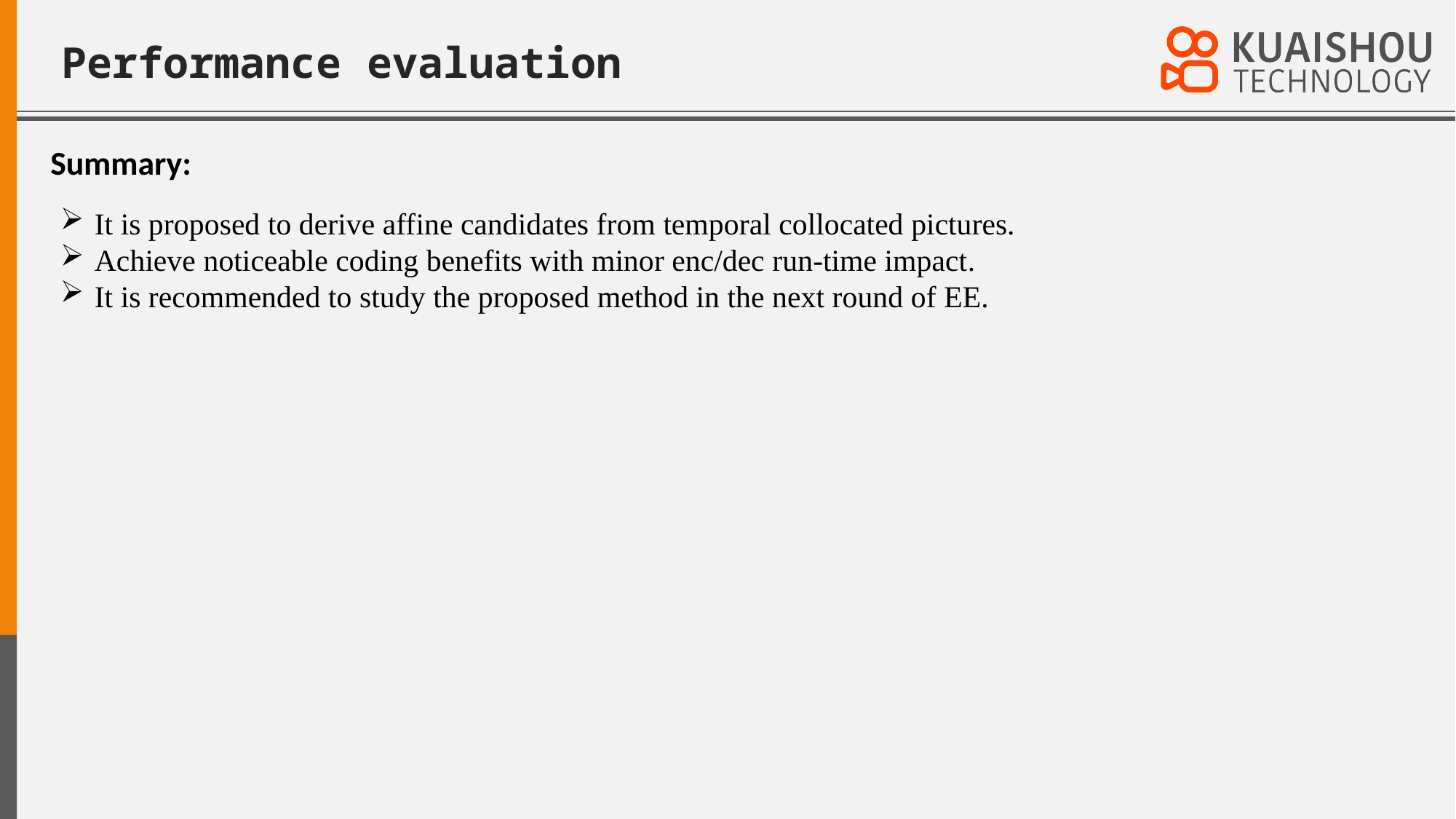

# Performance evaluation
Summary:

It is proposed to derive affine candidates from temporal collocated pictures.
Achieve noticeable coding benefits with minor enc/dec run-time impact.
It is recommended to study the proposed method in the next round of EE.